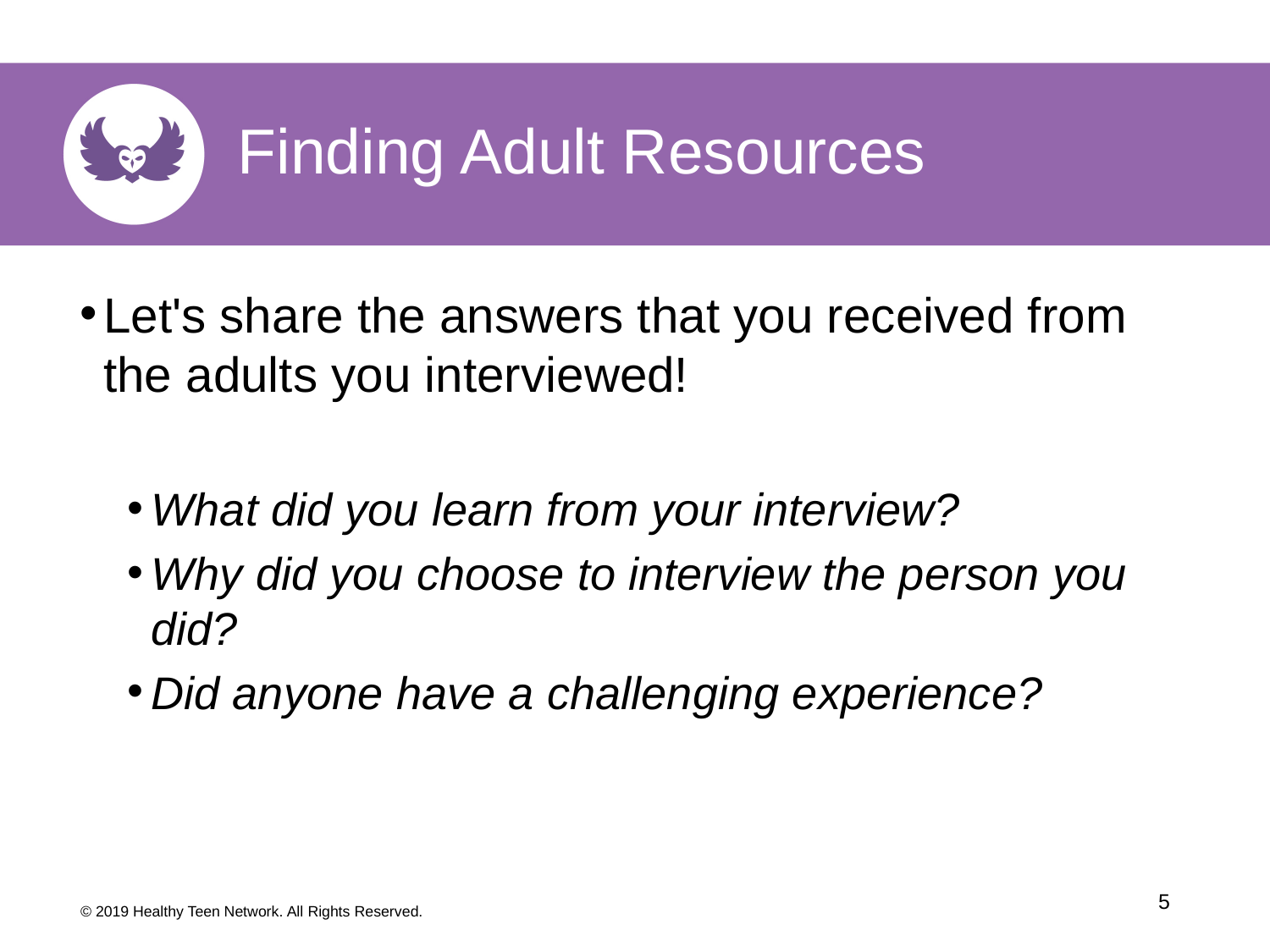

Finding Adult Resources
Let's share the answers that you received from the adults you interviewed!

What did you learn from your interview?
Why did you choose to interview the person you did?
Did anyone have a challenging experience?